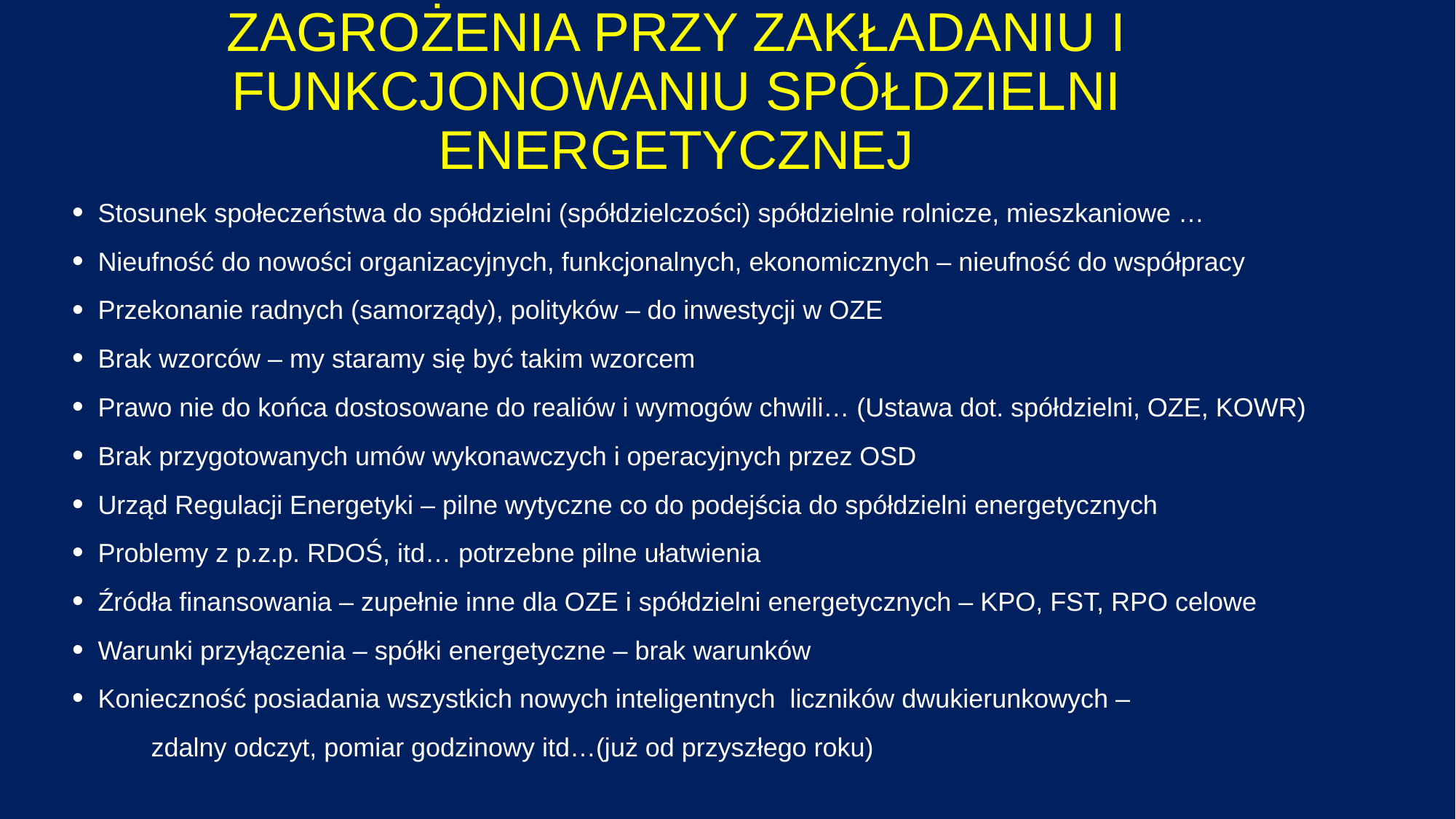

# Zagrożenia PRZY ZAKŁADANIU I FUNKCJONOWANIU SPÓŁDZIELNI ENERGETYCZNEJ
Stosunek społeczeństwa do spółdzielni (spółdzielczości) spółdzielnie rolnicze, mieszkaniowe …
Nieufność do nowości organizacyjnych, funkcjonalnych, ekonomicznych – nieufność do współpracy
Przekonanie radnych (samorządy), polityków – do inwestycji w OZE
Brak wzorców – my staramy się być takim wzorcem
Prawo nie do końca dostosowane do realiów i wymogów chwili… (Ustawa dot. spółdzielni, OZE, KOWR)
Brak przygotowanych umów wykonawczych i operacyjnych przez OSD
Urząd Regulacji Energetyki – pilne wytyczne co do podejścia do spółdzielni energetycznych
Problemy z p.z.p. RDOŚ, itd… potrzebne pilne ułatwienia
Źródła finansowania – zupełnie inne dla OZE i spółdzielni energetycznych – KPO, FST, RPO celowe
Warunki przyłączenia – spółki energetyczne – brak warunków
Konieczność posiadania wszystkich nowych inteligentnych  liczników dwukierunkowych –
	zdalny odczyt, pomiar godzinowy itd…(już od przyszłego roku)